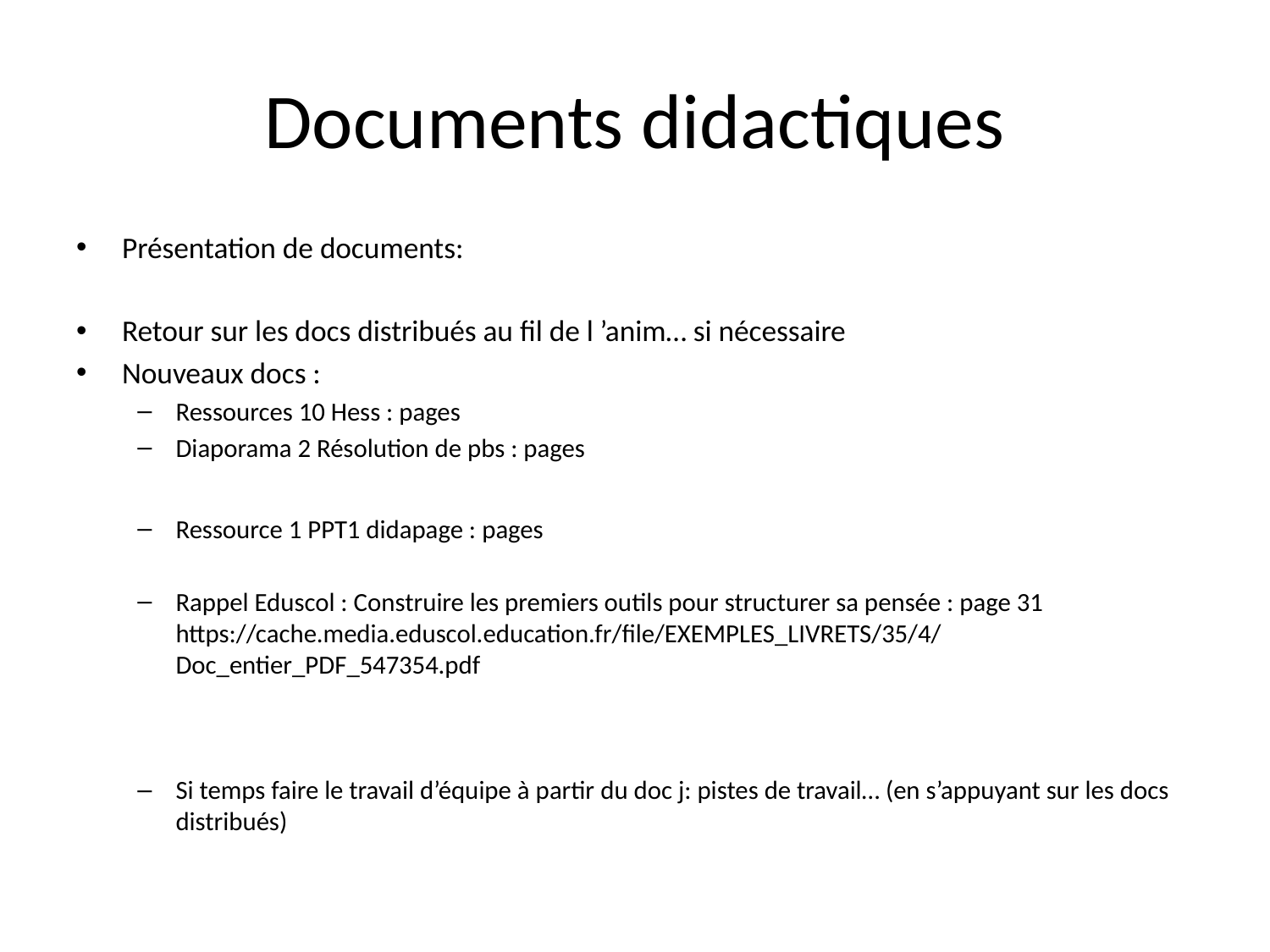

# Documents didactiques
Présentation de documents:

Retour sur les docs distribués au fil de l ’anim… si nécessaire
Nouveaux docs :
Ressources 10 Hess : pages
Diaporama 2 Résolution de pbs : pages

Ressource 1 PPT1 didapage : pages

Rappel Eduscol : Construire les premiers outils pour structurer sa pensée : page 31  https://cache.media.eduscol.education.fr/file/EXEMPLES_LIVRETS/35/4/Doc_entier_PDF_547354.pdf

Si temps faire le travail d’équipe à partir du doc j: pistes de travail… (en s’appuyant sur les docs distribués)